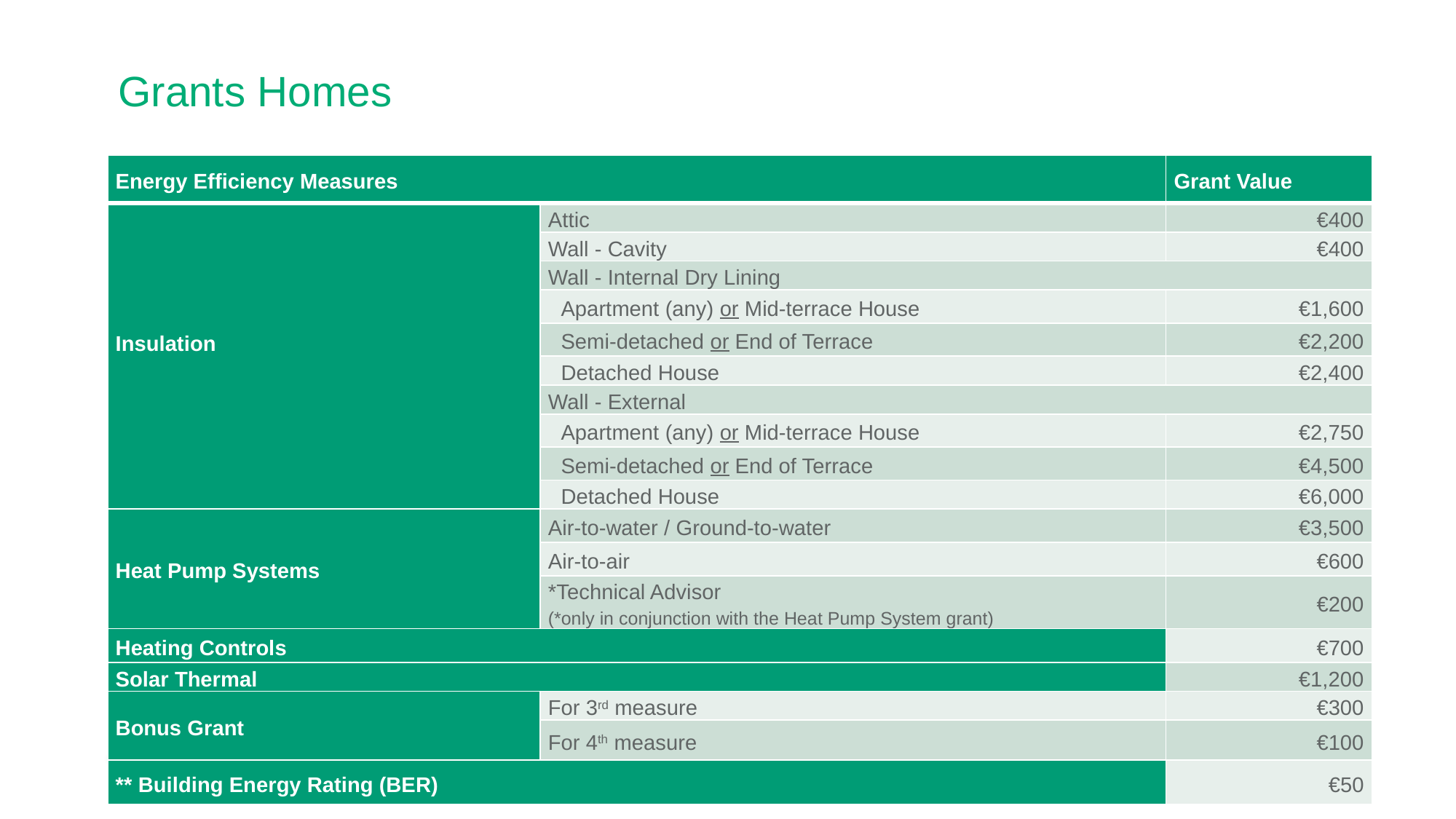

# Grants Homes
| Energy Efficiency Measures |  | Grant Value |
| --- | --- | --- |
| Insulation | Attic | €400 |
|  | Wall - Cavity | €400 |
|  | Wall - Internal Dry Lining |  |
|  | Apartment (any) or Mid-terrace House | €1,600 |
|  | Semi-detached or End of Terrace | €2,200 |
|  | Detached House | €2,400 |
|  | Wall - External |  |
|  | Apartment (any) or Mid-terrace House | €2,750 |
|  | Semi-detached or End of Terrace | €4,500 |
|  | Detached House | €6,000 |
| Heat Pump Systems | Air-to-water / Ground-to-water | €3,500 |
|  | Air-to-air | €600 |
|  | \*Technical Advisor (\*only in conjunction with the Heat Pump System grant) | €200 |
| Heating Controls |  | €700 |
| Solar Thermal |  | €1,200 |
| Bonus Grant | For 3rd measure | €300 |
|  | For 4th measure | €100 |
| \*\* Building Energy Rating (BER) |  | €50 |
8
www.seai.ie